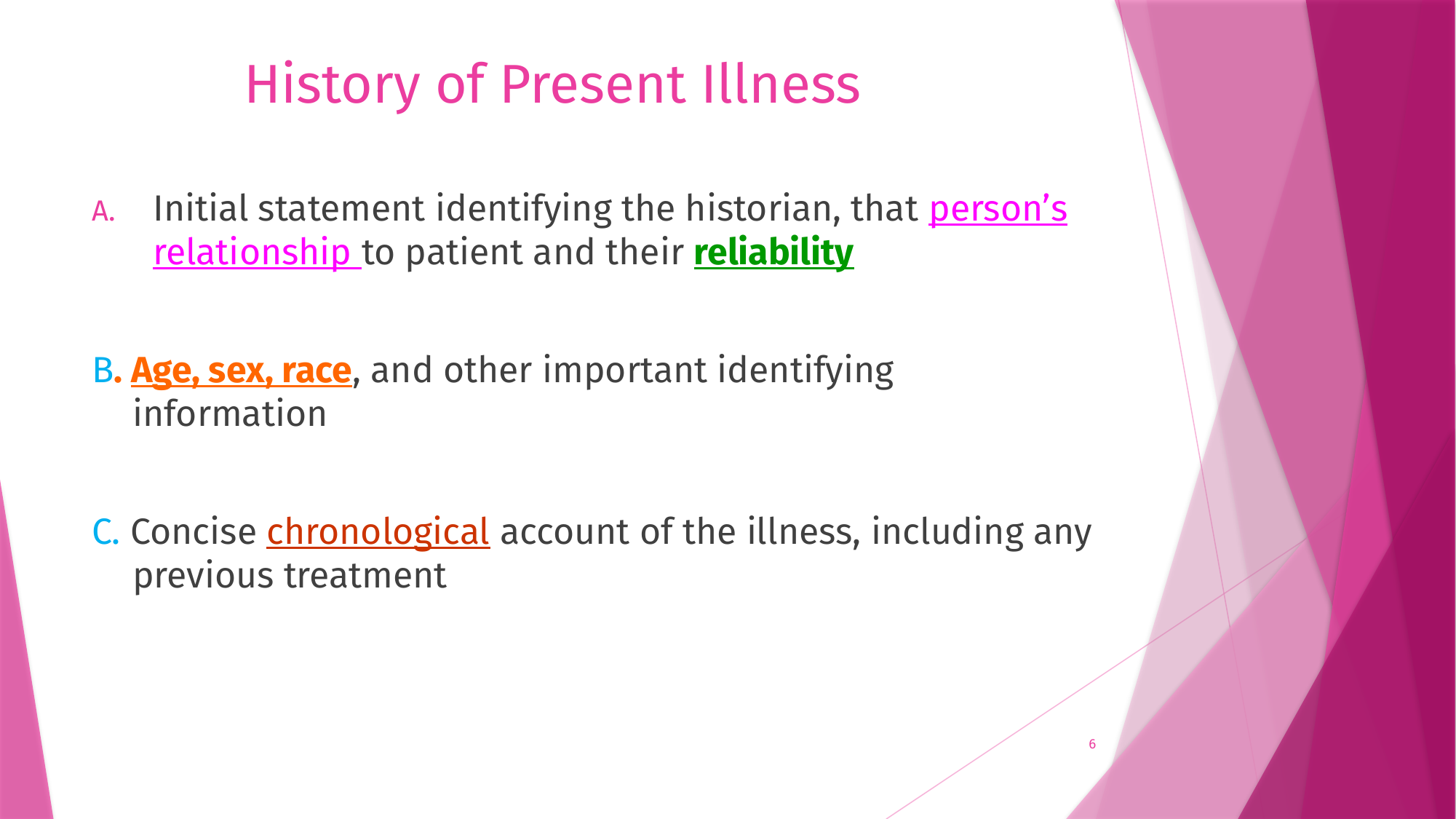

# History of Present Illness
Initial statement identifying the historian, that person’s relationship to patient and their reliability

B. Age, sex, race, and other important identifying information

C. Concise chronological account of the illness, including any previous treatment

6